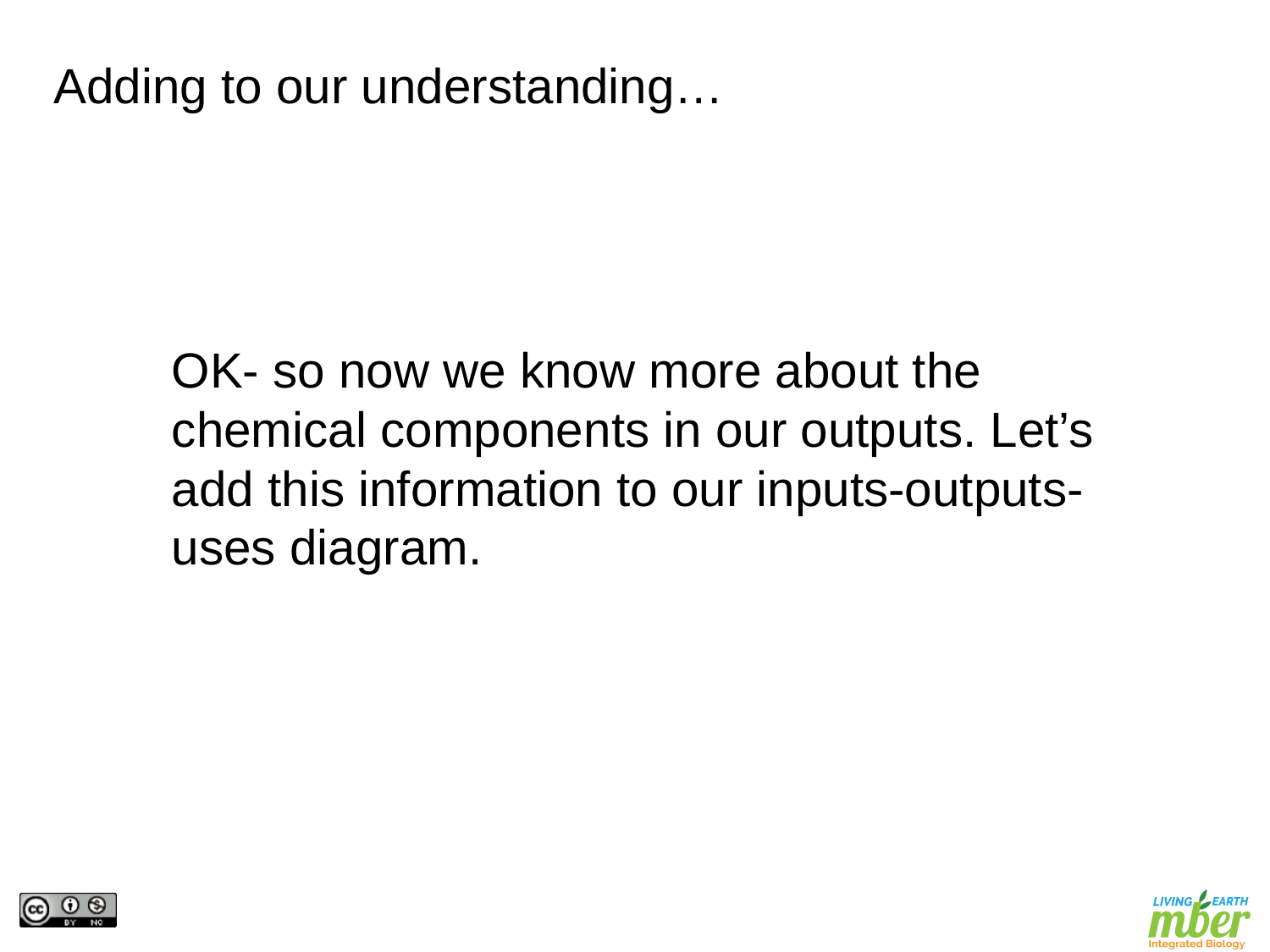

Adding to our understanding…
OK- so now we know more about the chemical components in our outputs. Let’s add this information to our inputs-outputs-uses diagram.